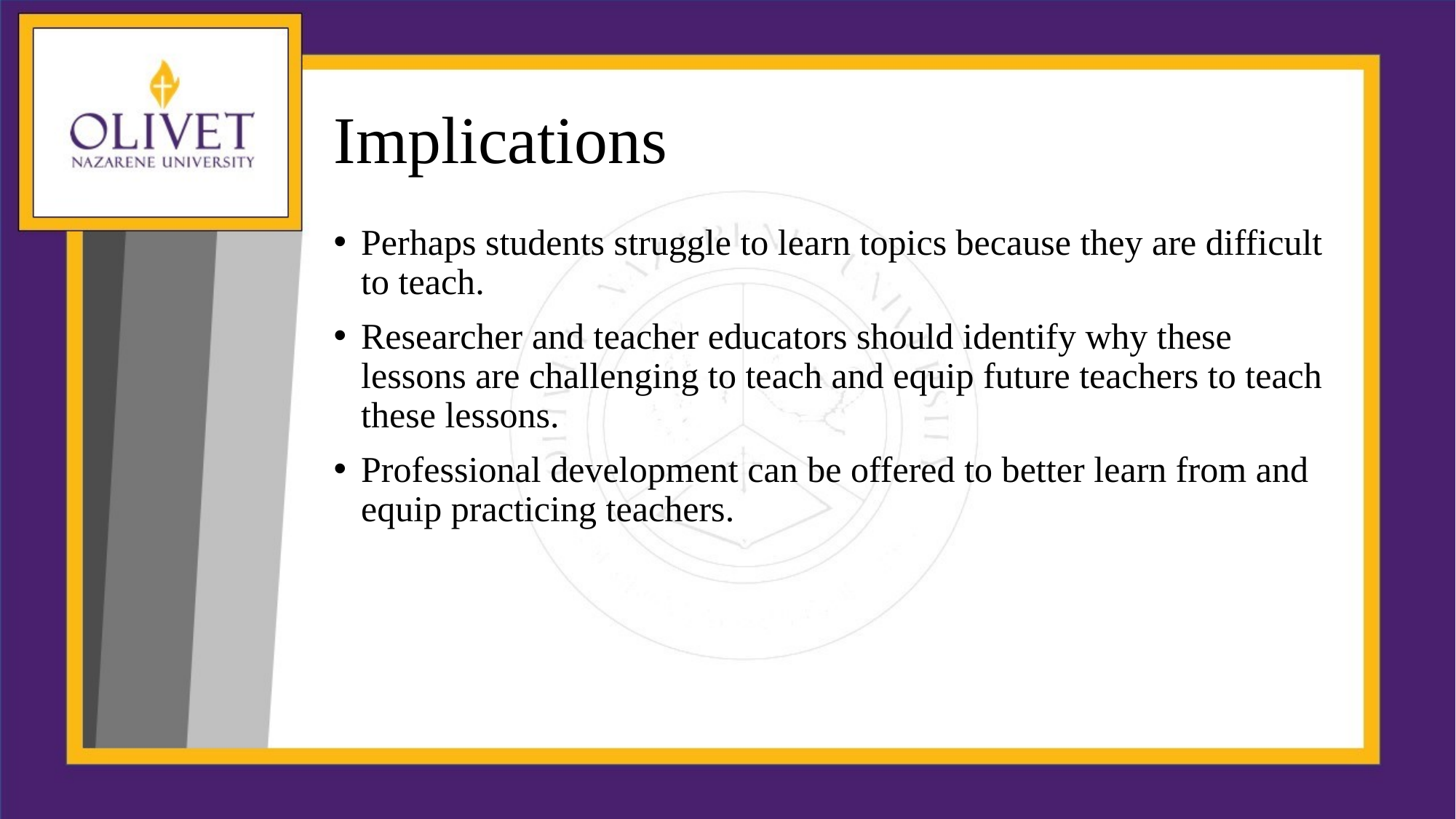

# Implications
Perhaps students struggle to learn topics because they are difficult to teach.
Researcher and teacher educators should identify why these lessons are challenging to teach and equip future teachers to teach these lessons.
Professional development can be offered to better learn from and equip practicing teachers.